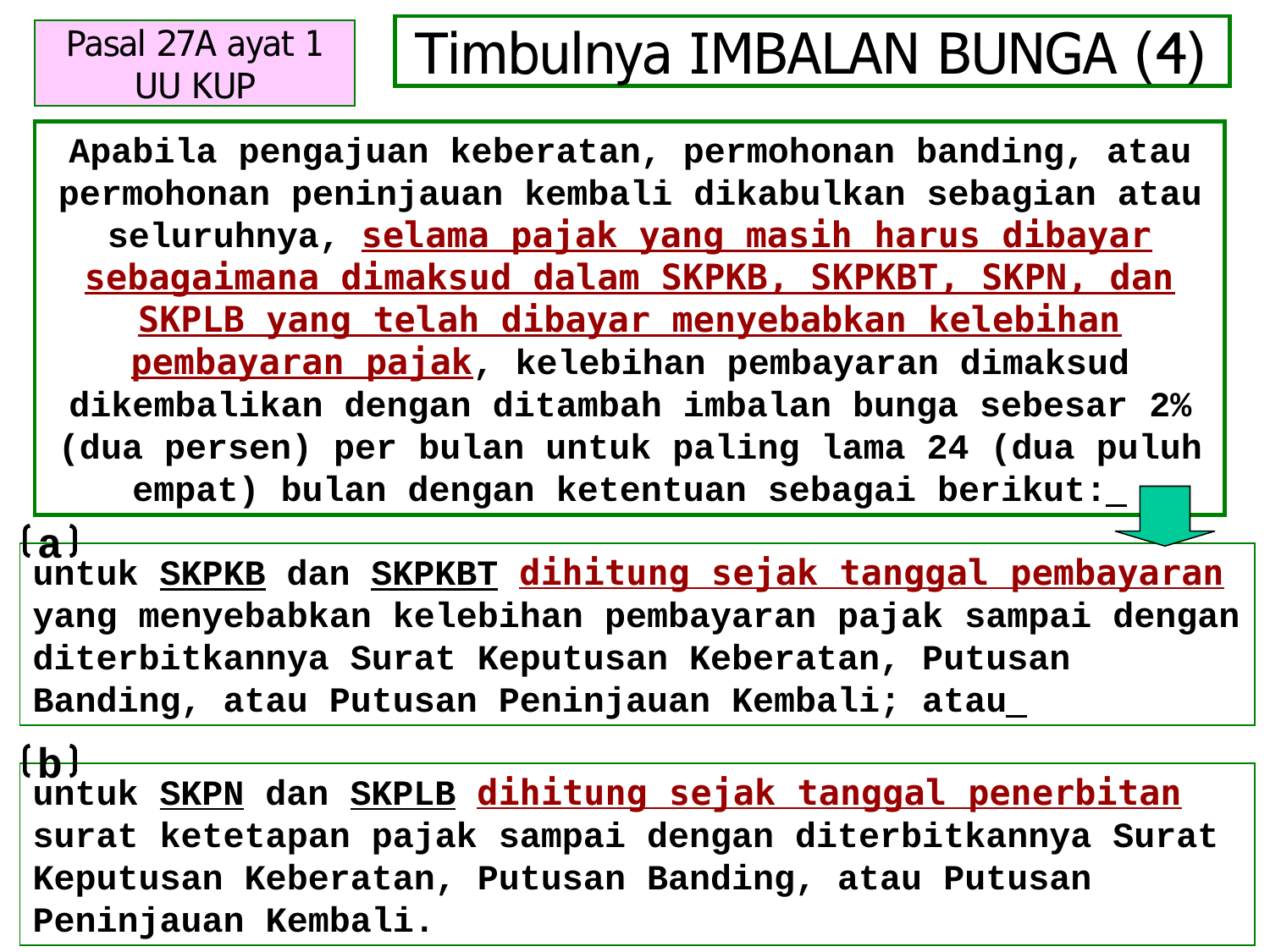

# Timbulnya IMBALAN BUNGA (4)
Pasal 27A ayat 1 UU KUP
Apabila pengajuan keberatan, permohonan banding, atau permohonan peninjauan kembali dikabulkan sebagian atau seluruhnya, selama pajak yang masih harus dibayar sebagaimana dimaksud dalam SKPKB, SKPKBT, SKPN, dan SKPLB yang telah dibayar menyebabkan kelebihan pembayaran pajak, kelebihan pembayaran dimaksud dikembalikan dengan ditambah imbalan bunga sebesar 2% (dua persen) per bulan untuk paling lama 24 (dua puluh empat) bulan dengan ketentuan sebagai berikut:

a
untuk SKPKB dan SKPKBT dihitung sejak tanggal pembayaran yang menyebabkan kelebihan pembayaran pajak sampai dengan diterbitkannya Surat Keputusan Keberatan, Putusan Banding, atau Putusan Peninjauan Kembali; atau
b
untuk SKPN dan SKPLB dihitung sejak tanggal penerbitan surat ketetapan pajak sampai dengan diterbitkannya Surat Keputusan Keberatan, Putusan Banding, atau Putusan Peninjauan Kembali.